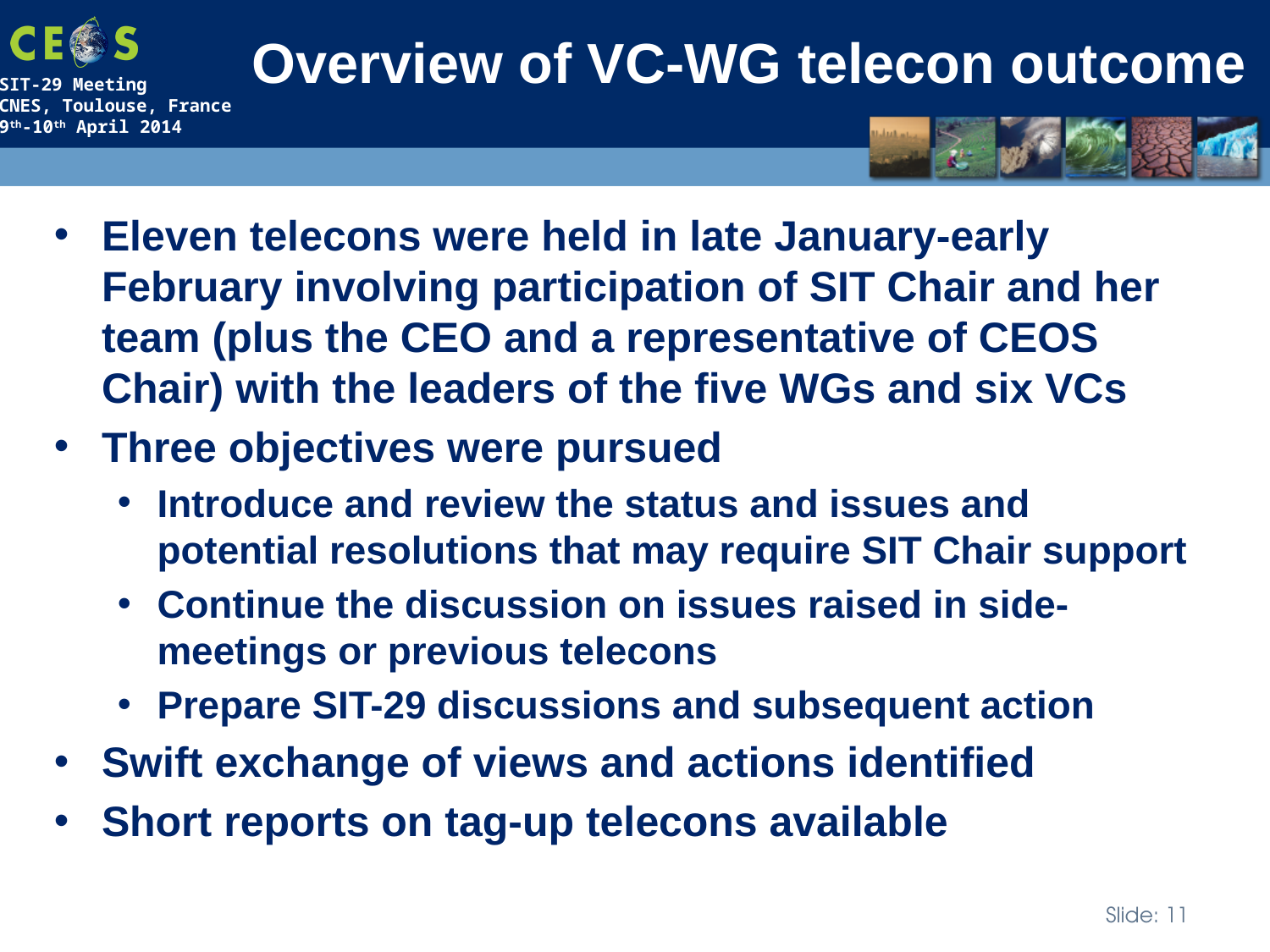

# Overview of VC-WG telecon outcome
Eleven telecons were held in late January-early February involving participation of SIT Chair and her team (plus the CEO and a representative of CEOS Chair) with the leaders of the five WGs and six VCs
Three objectives were pursued
Introduce and review the status and issues and potential resolutions that may require SIT Chair support
Continue the discussion on issues raised in side-meetings or previous telecons
Prepare SIT-29 discussions and subsequent action
Swift exchange of views and actions identified
Short reports on tag-up telecons available